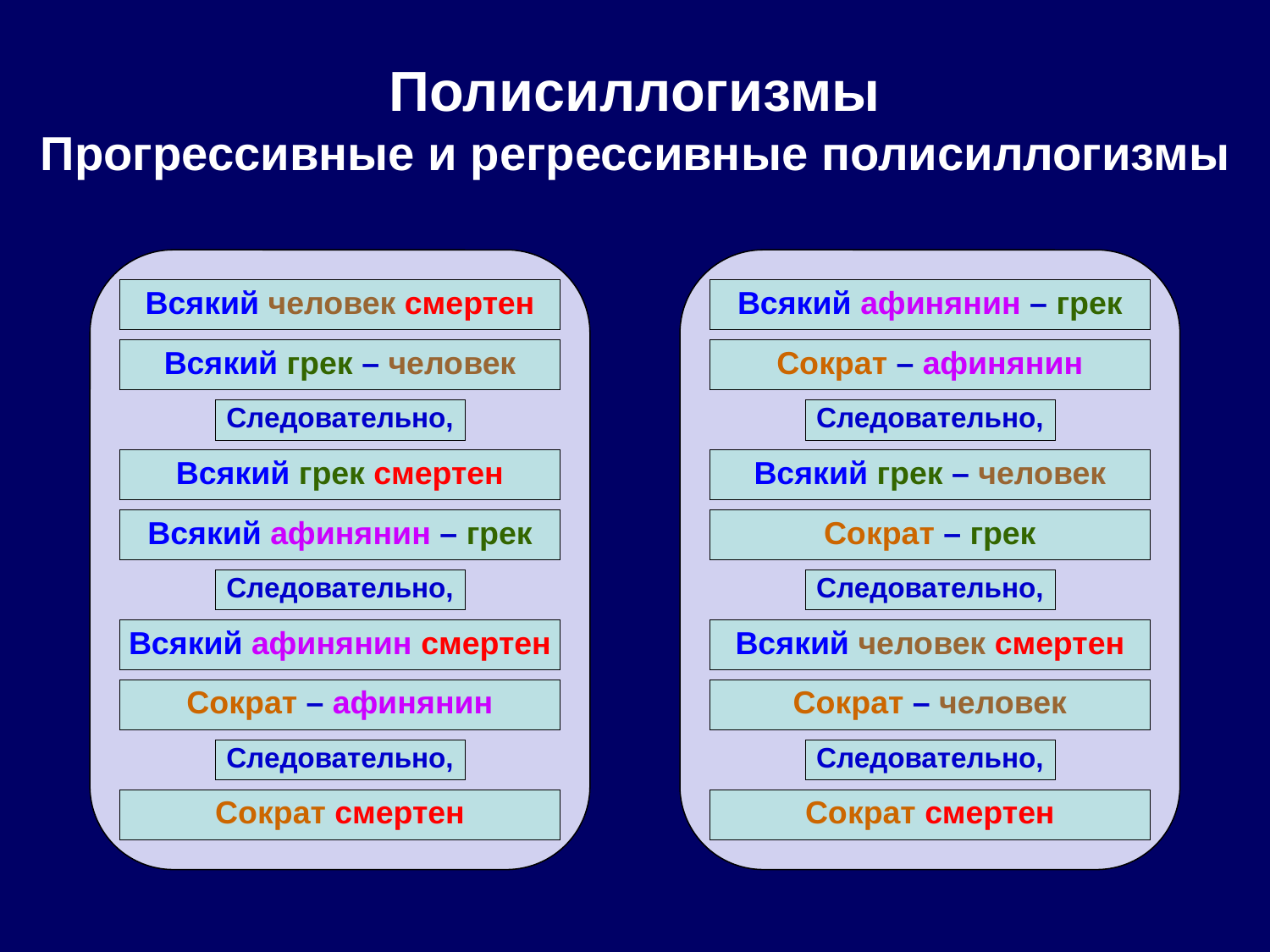

# Полисиллогизмы Прогрессивные и регрессивные полисиллогизмы

Всякий человек смертен
Всякий афинянин – грек
Всякий грек – человек
Сократ – афинянин
Следовательно,
Следовательно,
Всякий грек смертен
Всякий грек – человек
Всякий афинянин – грек
Сократ – грек
Следовательно,
Следовательно,
Всякий афинянин смертен
Всякий человек смертен
Сократ – афинянин
Сократ – человек
Следовательно,
Следовательно,
Сократ смертен
Сократ смертен